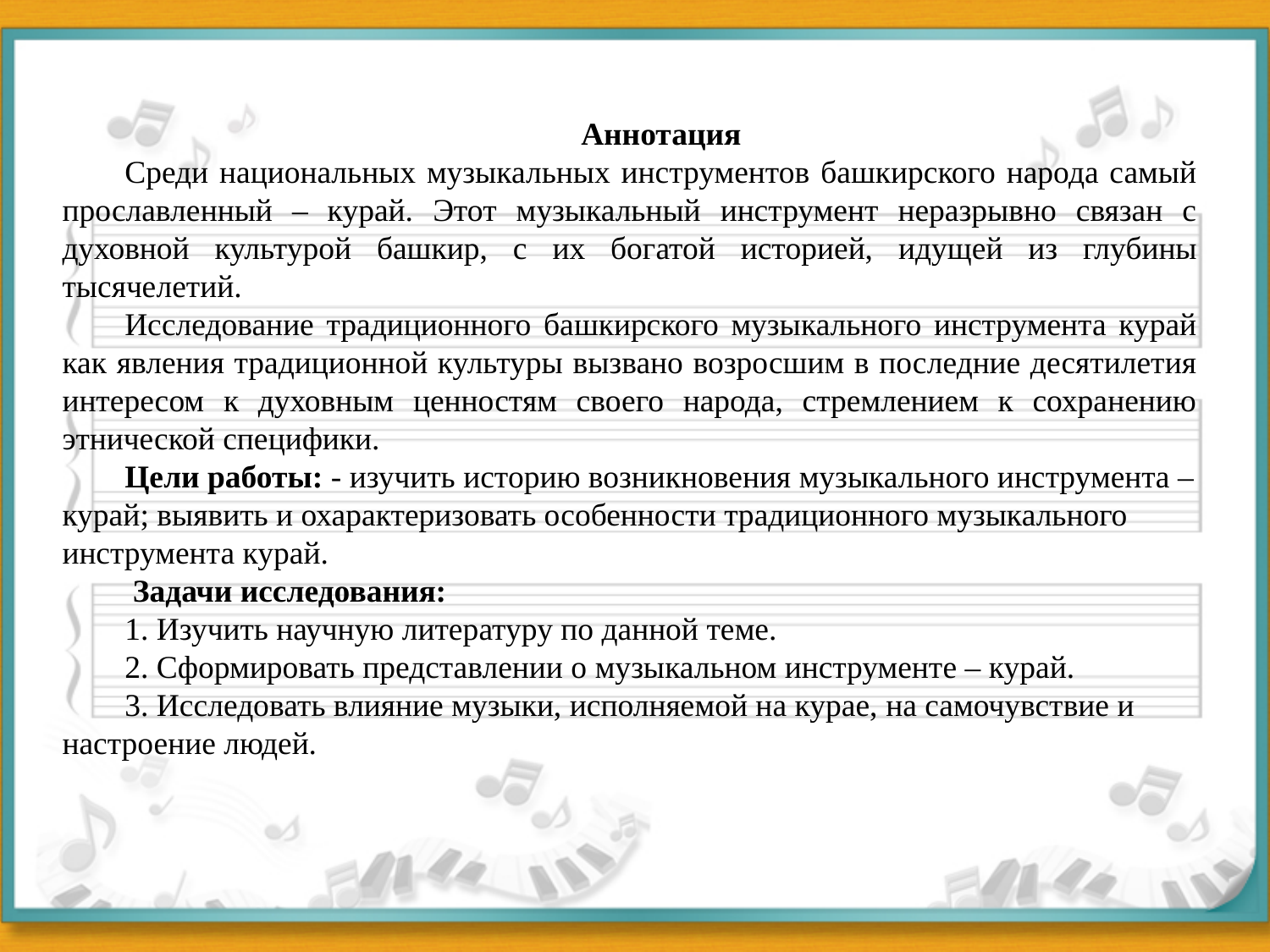

Аннотация
Среди национальных музыкальных инструментов башкирского народа самый прославленный – курай. Этот музыкальный инструмент неразрывно связан с духовной культурой башкир, с их богатой историей, идущей из глубины тысячелетий.
Исследование традиционного башкирского музыкального инструмента курай как явления традиционной культуры вызвано возросшим в последние десятилетия интересом к духовным ценностям своего народа, стремлением к сохранению этнической специфики.
Цели работы: - изучить историю возникновения музыкального инструмента – курай; выявить и охарактеризовать особенности традиционного музыкального инструмента курай.
 Задачи исследования:
1. Изучить научную литературу по данной теме.
2. Сформировать представлении о музыкальном инструменте – курай.
3. Исследовать влияние музыки, исполняемой на курае, на самочувствие и настроение людей.